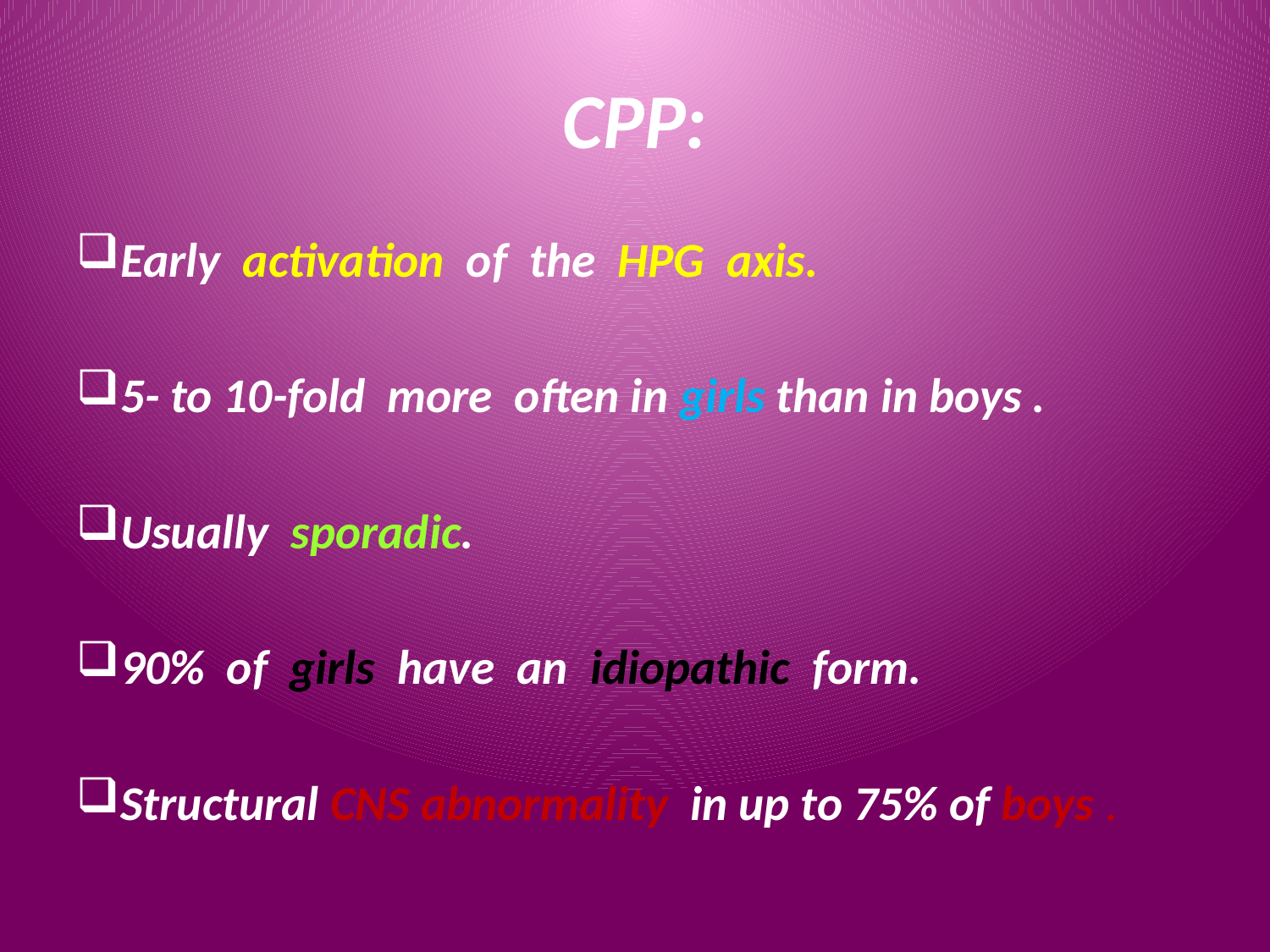

# CPP:
Early  activation  of  the  HPG  axis.

5- to 10-fold  more  often in girls than in boys .

Usually  sporadic.

90%  of  girls  have  an  idiopathic  form.

Structural CNS abnormality  in up to 75% of boys .